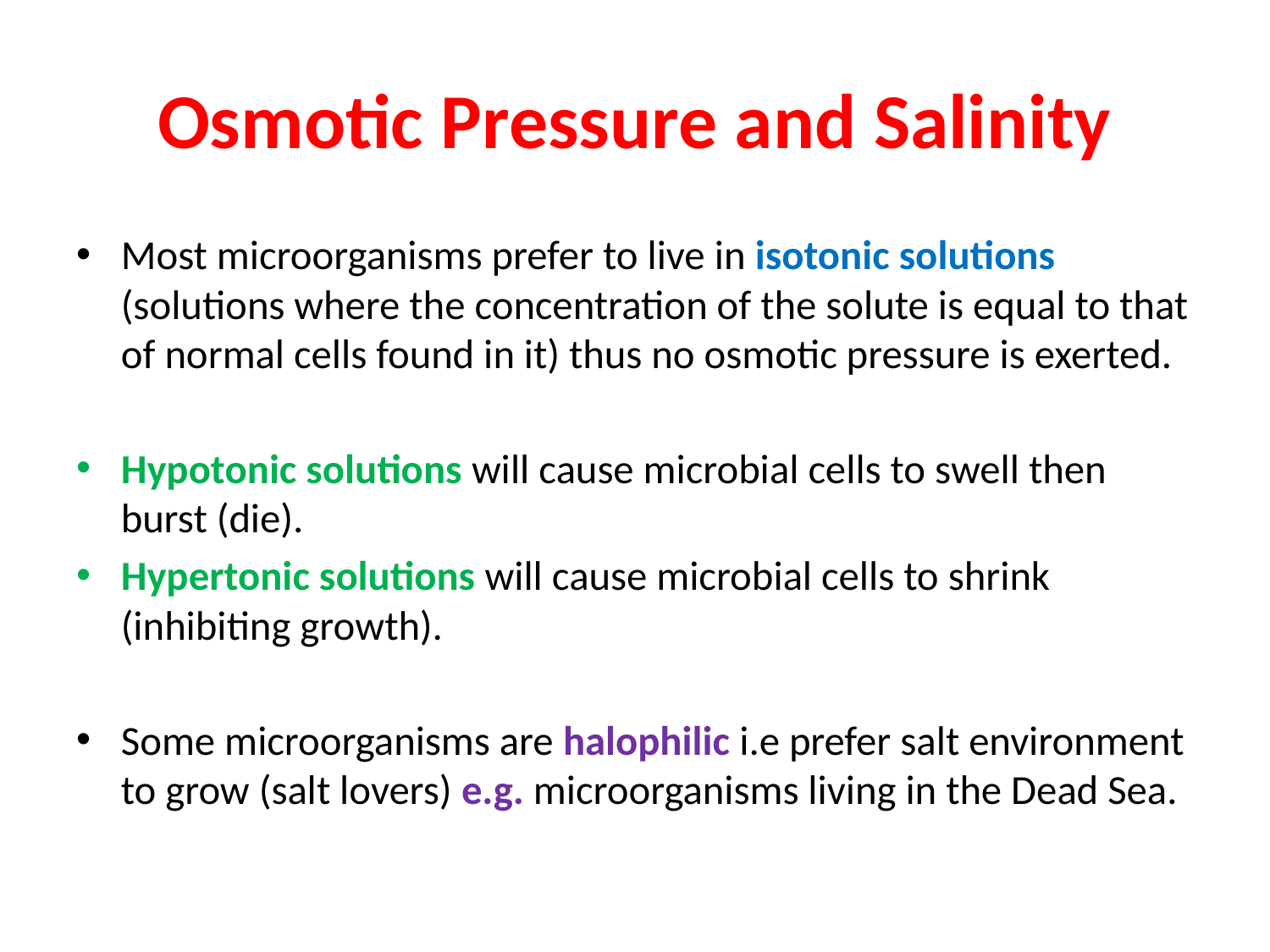

# Osmotic Pressure and Salinity
Most microorganisms prefer to live in isotonic solutions (solutions where the concentration of the solute is equal to that of normal cells found in it) thus no osmotic pressure is exerted.

Hypotonic solutions will cause microbial cells to swell then burst (die).
Hypertonic solutions will cause microbial cells to shrink (inhibiting growth).

Some microorganisms are halophilic i.e prefer salt environment to grow (salt lovers) e.g. microorganisms living in the Dead Sea.